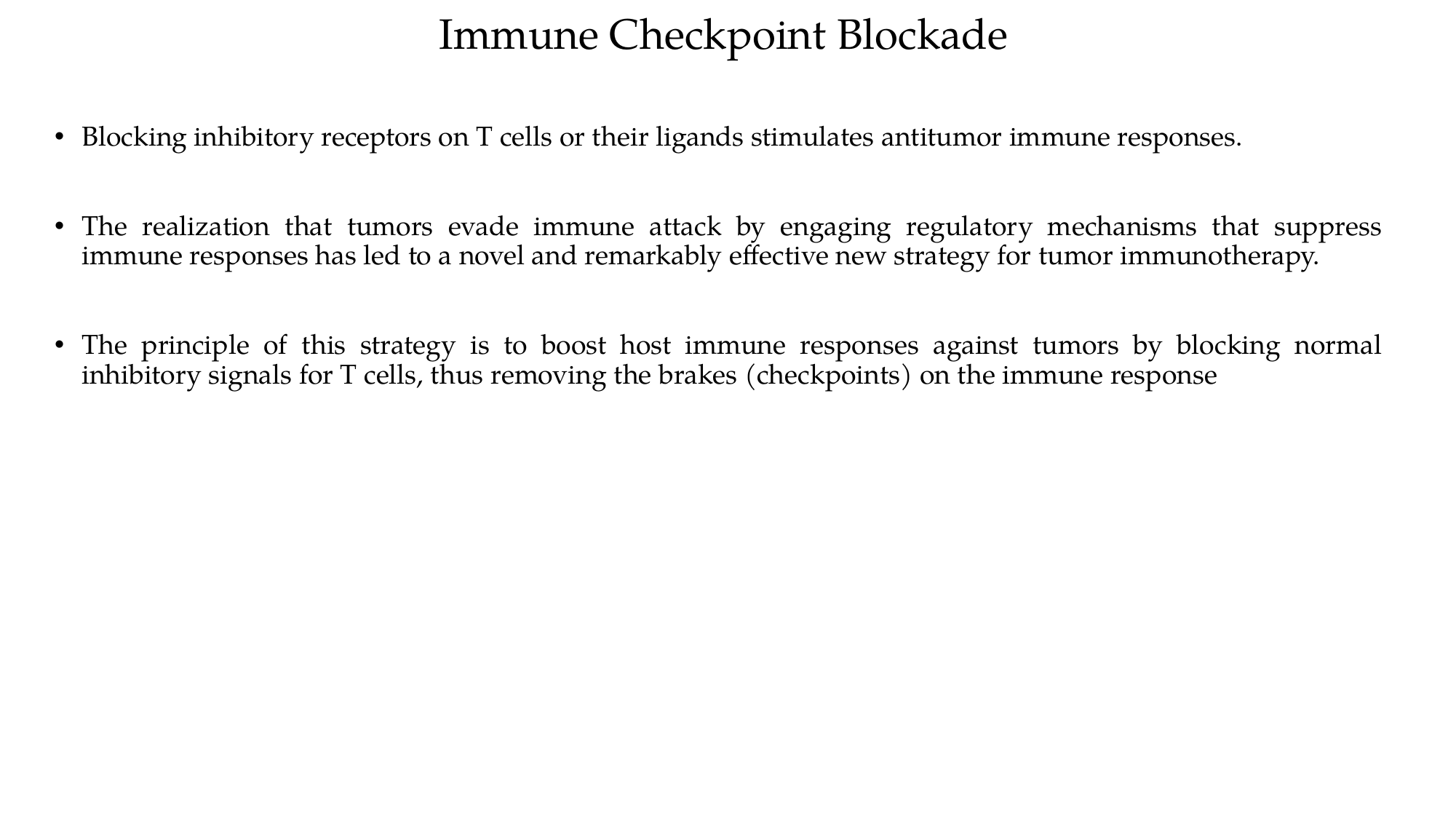

# Immune Checkpoint Blockade
Blocking inhibitory receptors on T cells or their ligands stimulates antitumor immune responses.

The realization that tumors evade immune attack by engaging regulatory mechanisms that suppress immune responses has led to a novel and remarkably eﬀective new strategy for tumor immunotherapy.

The principle of this strategy is to boost host immune responses against tumors by blocking normal inhibitory signals for T cells, thus removing the brakes (checkpoints) on the immune response